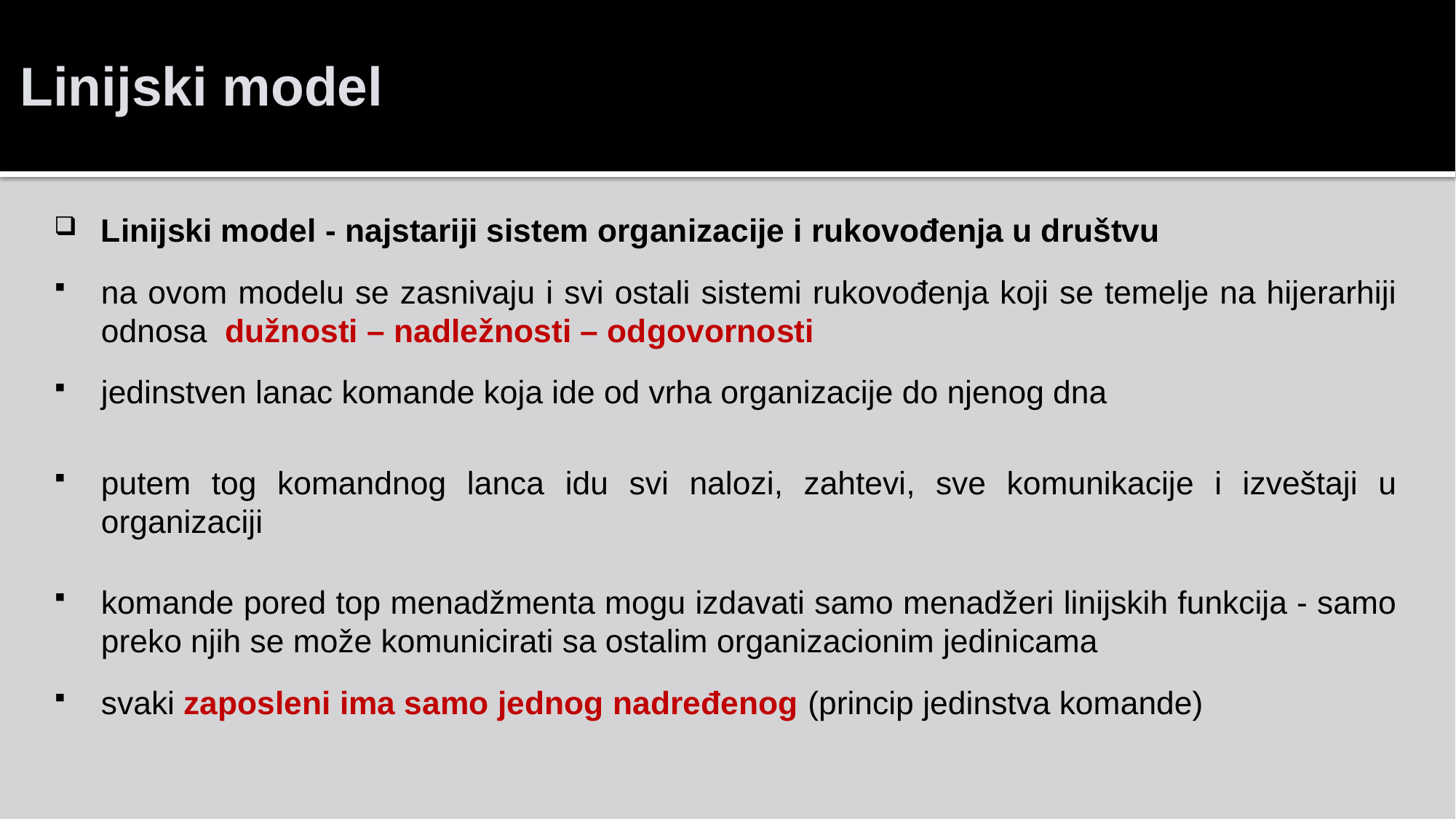

# Linijski model

Linijski model - najstariji sistem organizacije i rukovođenja u društvu

na ovom modelu se zasnivaju i svi ostali sistemi rukovođenja koji se temelje na hijerarhiji odnosa  dužnosti – nadležnosti – odgovornosti

jedinstven lanac komande koja ide od vrha organizacije do njenog dna

putem tog komandnog lanca idu svi nalozi, zahtevi, sve komunikacije i izveštaji u organizaciji

komande pored top menadžmenta mogu izdavati samo menadžeri linijskih funkcija - samo preko njih se može komunicirati sa ostalim organizacionim jedinicama

svaki zaposleni ima samo jednog nadređenog (princip jedinstva komande)